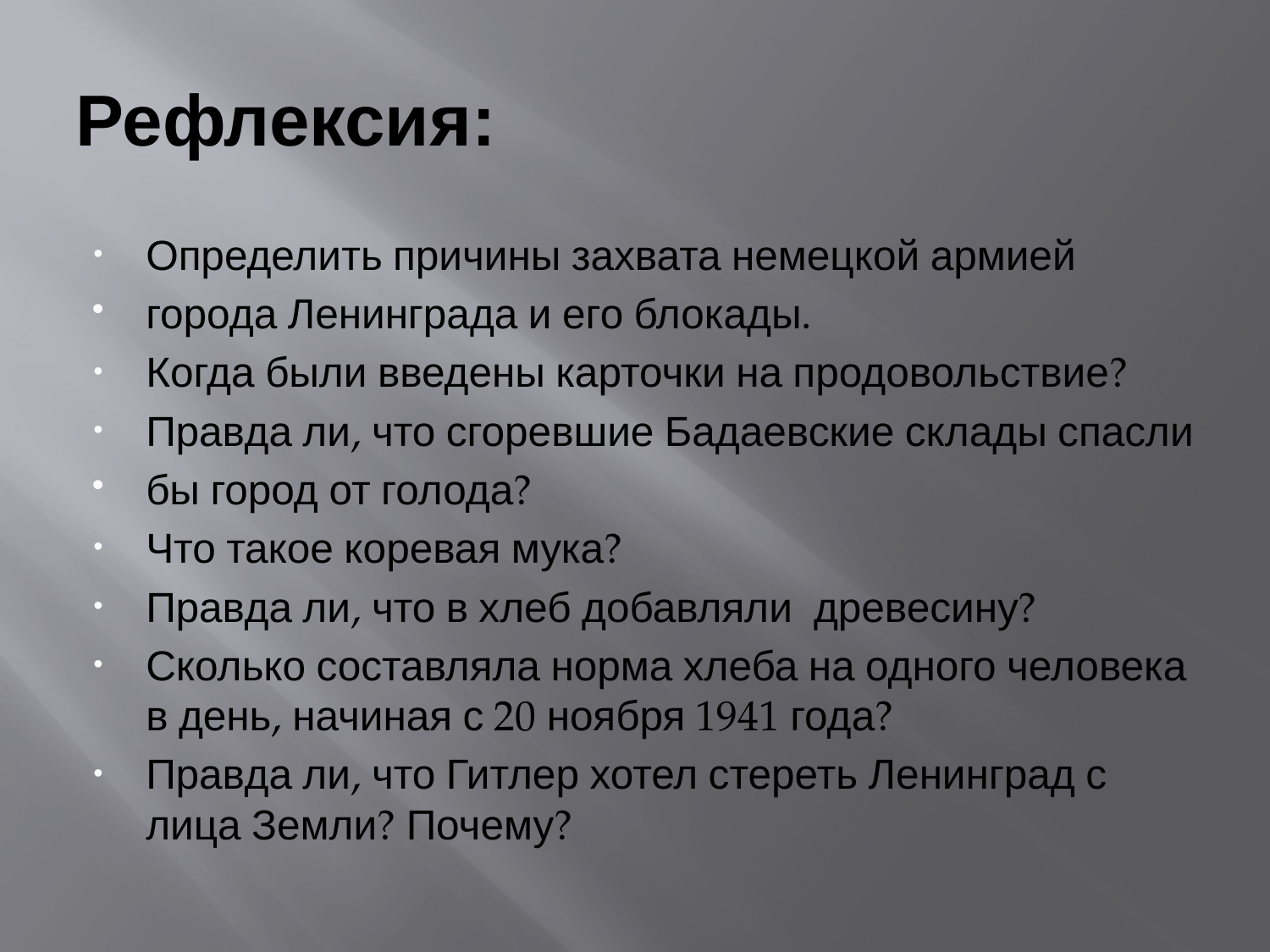

# Рефлексия:
Определить причины захвата немецкой армией
города Ленинграда и его блокады.
Когда были введены карточки на продовольствие?
Правда ли, что сгоревшие Бадаевские склады спасли
бы город от голода?
Что такое коревая мука?
Правда ли, что в хлеб добавляли  древесину?
Сколько составляла норма хлеба на одного человека в день, начиная с 20 ноября 1941 года?
Правда ли, что Гитлер хотел стереть Ленинград с лица Земли? Почему?